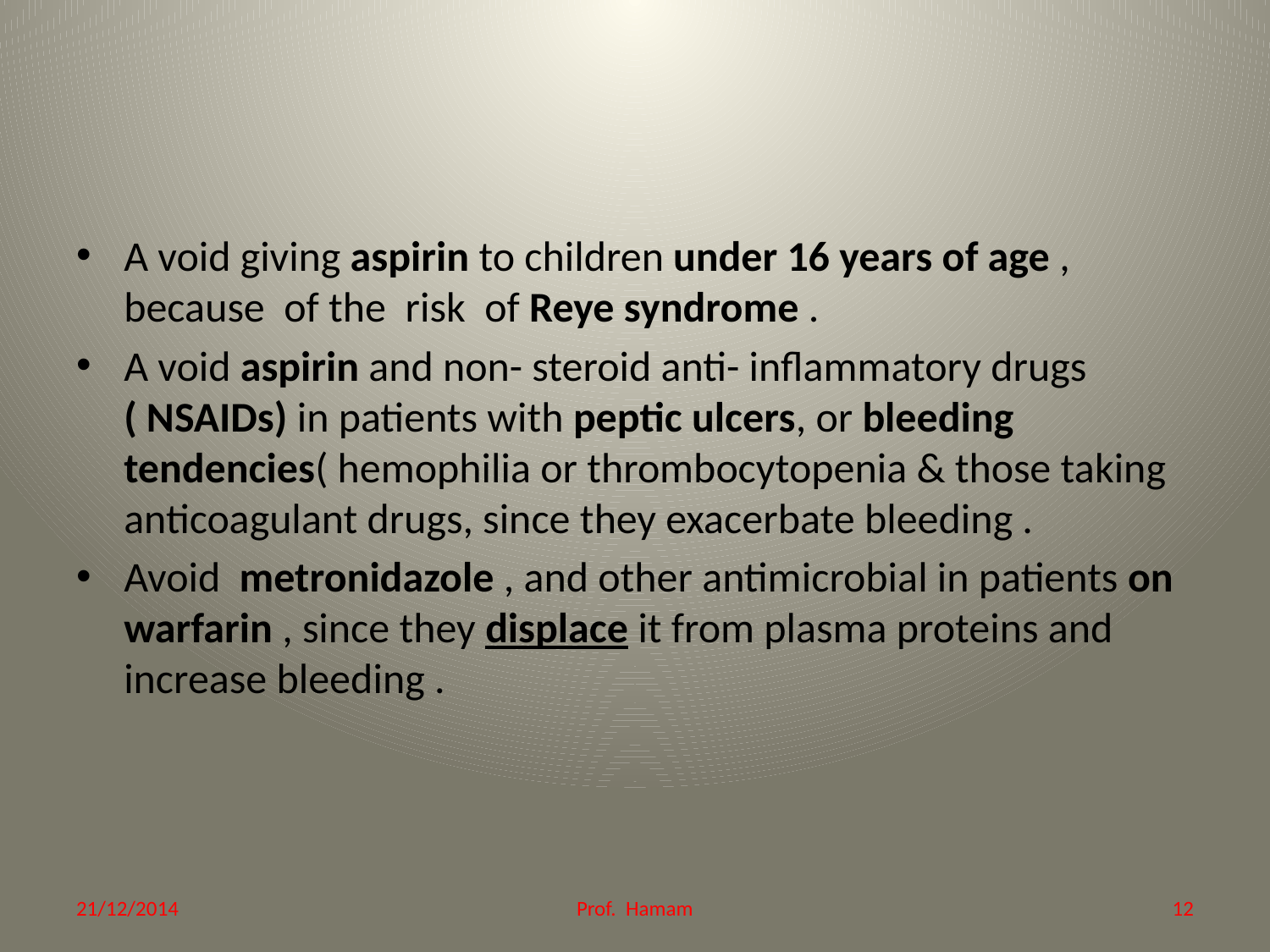

#
A void giving aspirin to children under 16 years of age , because  of the  risk  of Reye syndrome .
A void aspirin and non- steroid anti- inflammatory drugs ( NSAIDs) in patients with peptic ulcers, or bleeding tendencies( hemophilia or thrombocytopenia & those taking anticoagulant drugs, since they exacerbate bleeding .
Avoid  metronidazole , and other antimicrobial in patients on warfarin , since they displace it from plasma proteins and increase bleeding .
21/12/2014
Prof.  Hamam
12